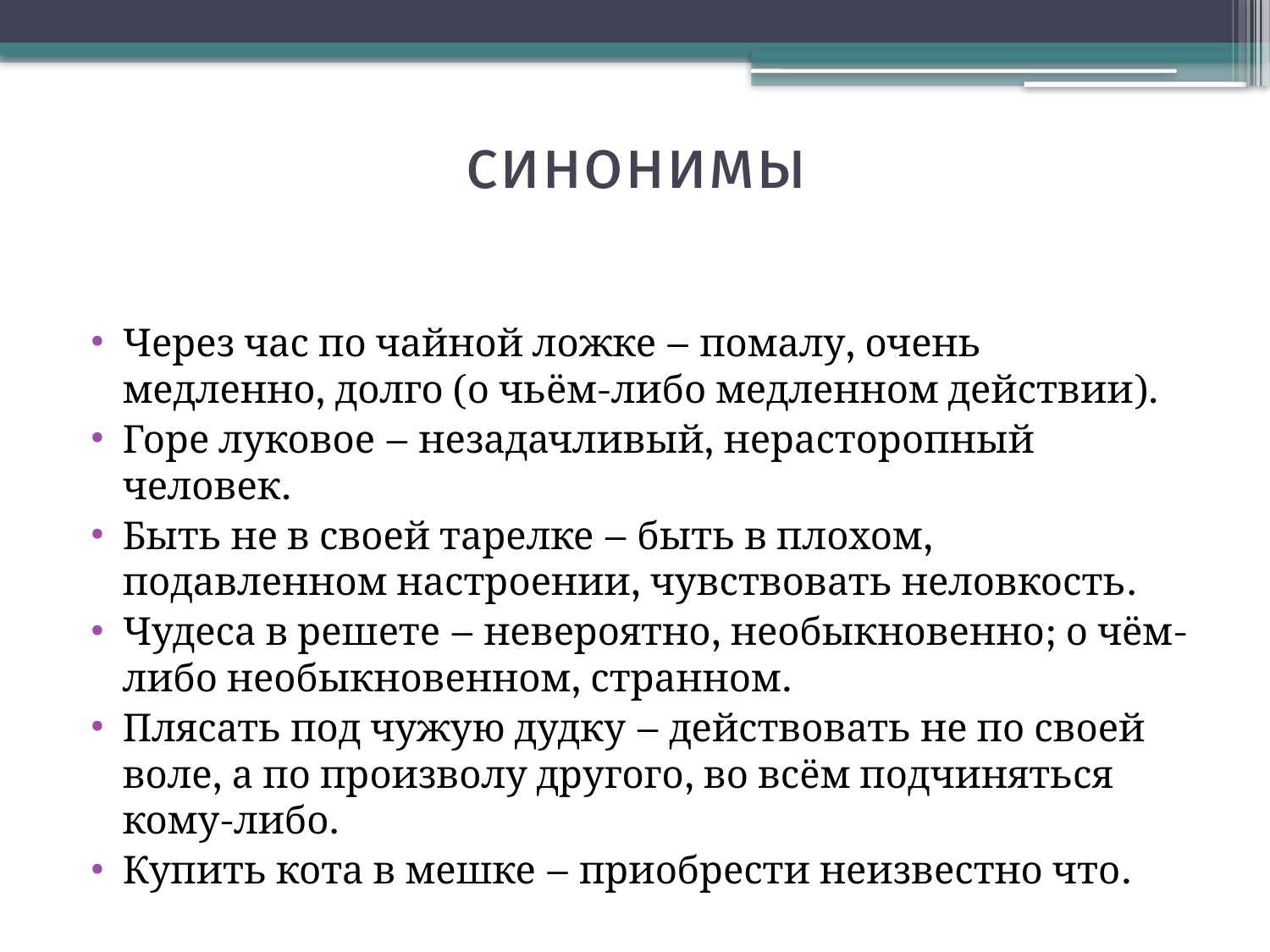

# синонимы
Через час по чайной ложке – помалу, очень медленно, долго (о чьём-либо медленном действии).
Горе луковое – незадачливый, нерасторопный человек.
Быть не в своей тарелке – быть в плохом, подавленном настроении, чувствовать неловкость.
Чудеса в решете – невероятно, необыкновенно; о чём-либо необыкновенном, странном.
Плясать под чужую дудку – действовать не по своей воле, а по произволу другого, во всём подчиняться кому-либо.
Купить кота в мешке – приобрести неизвестно что.